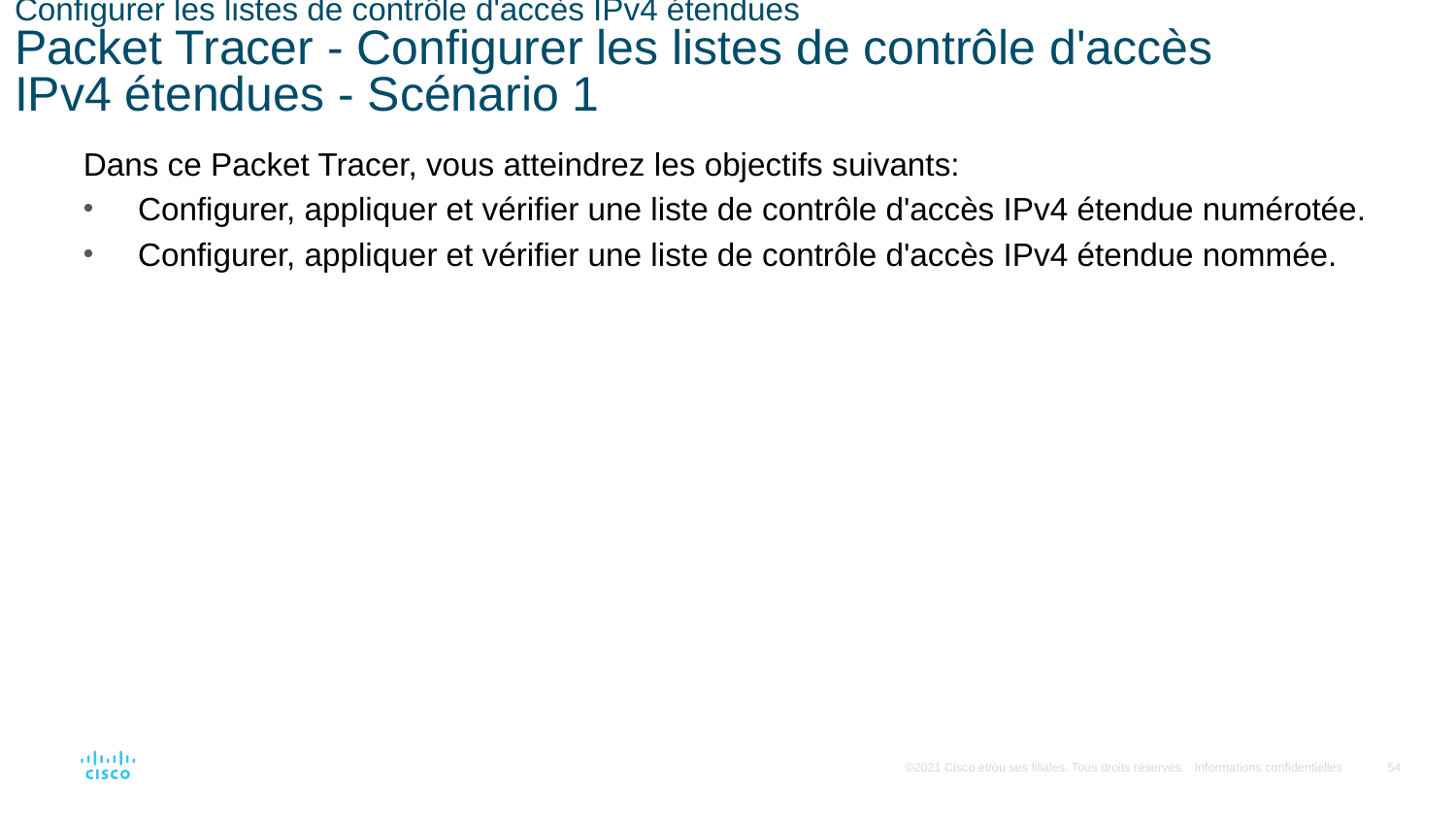

# Configurer les listes de contrôle d'accès IPv4 étendues Packet Tracer - Configurer les listes de contrôle d'accès IPv4 étendues - Scénario 1
Dans ce Packet Tracer, vous atteindrez les objectifs suivants:
Configurer, appliquer et vérifier une liste de contrôle d'accès IPv4 étendue numérotée.
Configurer, appliquer et vérifier une liste de contrôle d'accès IPv4 étendue nommée.